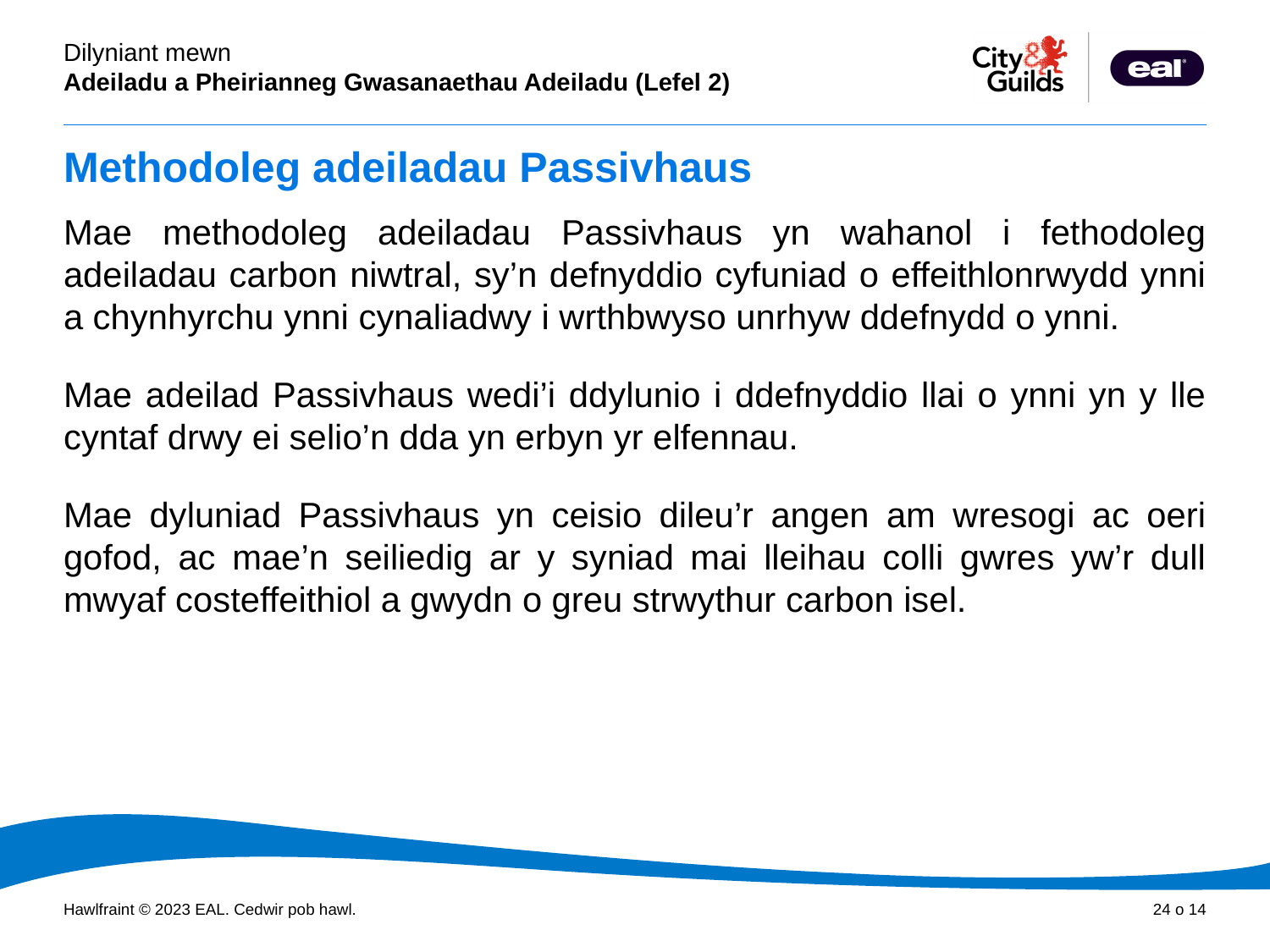

# Methodoleg adeiladau Passivhaus
Mae methodoleg adeiladau Passivhaus yn wahanol i fethodoleg adeiladau carbon niwtral, sy’n defnyddio cyfuniad o effeithlonrwydd ynni a chynhyrchu ynni cynaliadwy i wrthbwyso unrhyw ddefnydd o ynni.
Mae adeilad Passivhaus wedi’i ddylunio i ddefnyddio llai o ynni yn y lle cyntaf drwy ei selio’n dda yn erbyn yr elfennau.
Mae dyluniad Passivhaus yn ceisio dileu’r angen am wresogi ac oeri gofod, ac mae’n seiliedig ar y syniad mai lleihau colli gwres yw’r dull mwyaf costeffeithiol a gwydn o greu strwythur carbon isel.